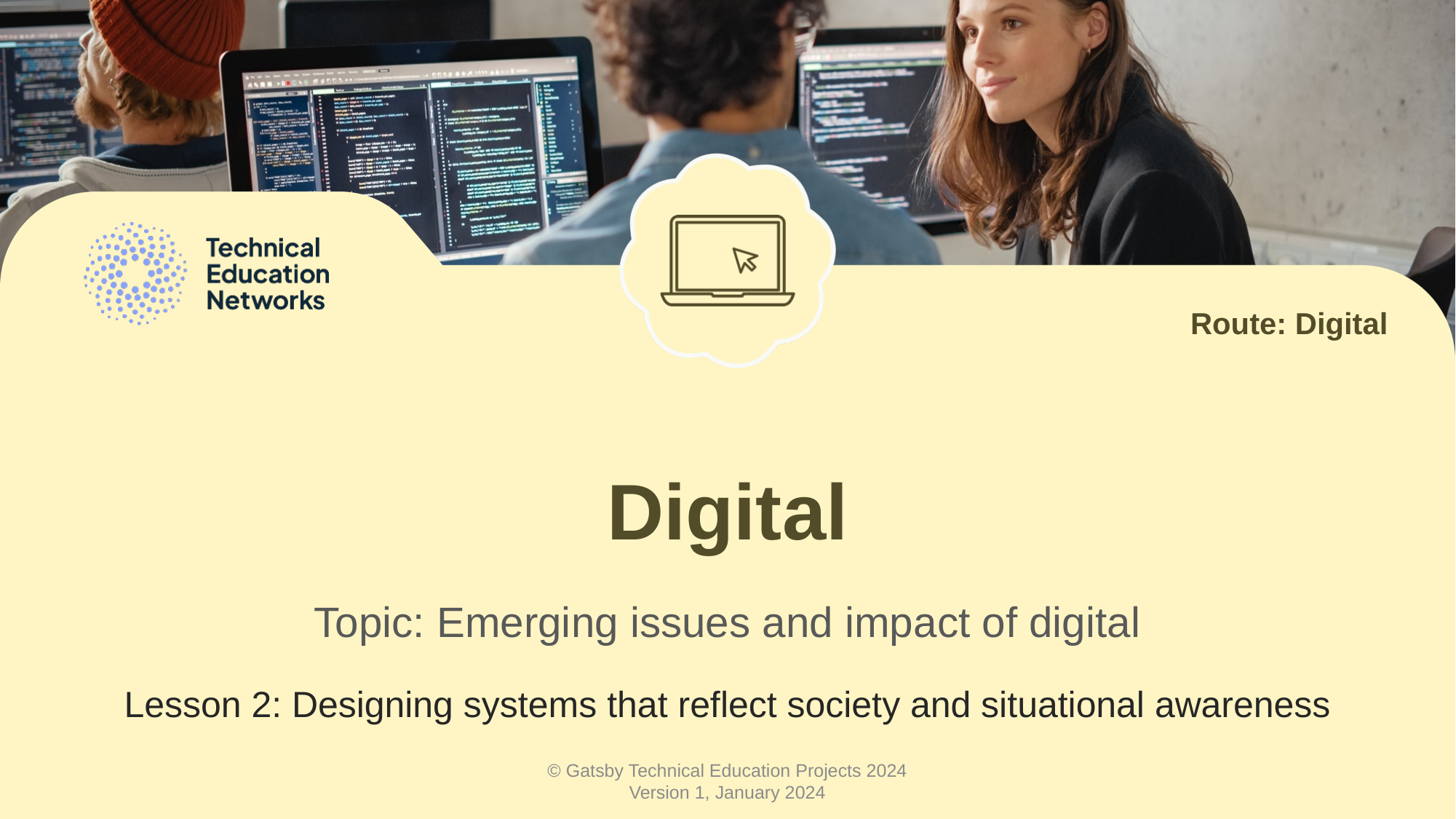

Route: Digital
# Digital
Topic: Emerging issues and impact of digital
Lesson 2: Designing systems that reflect society and situational awareness